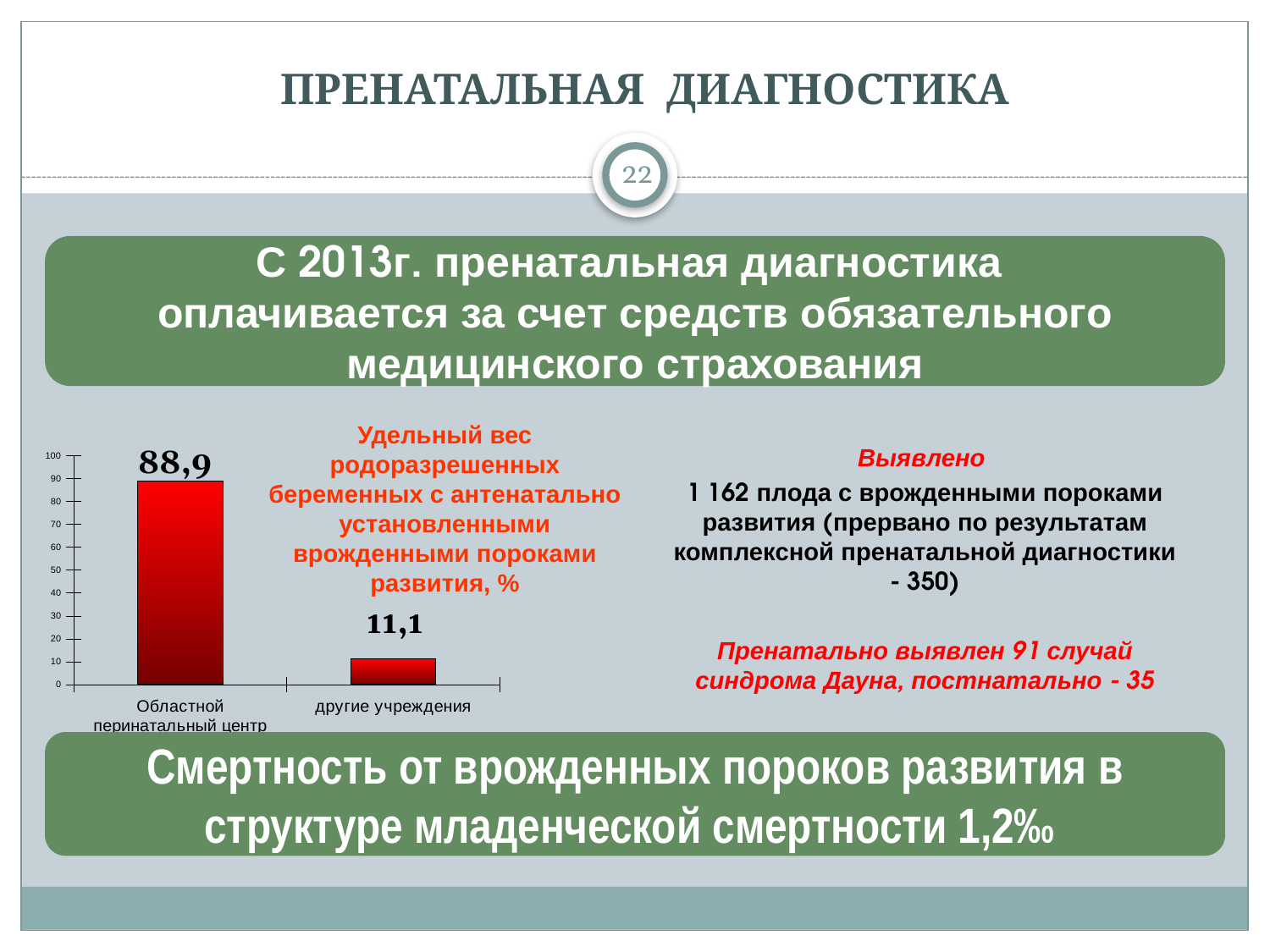

ПРЕНАТАЛЬНАЯ  ДИАГНОСТИКА
22
С 2013г. пренатальная диагностика
оплачивается за счет средств обязательного медицинского страхования
Удельный вес родоразрешенных беременных с антенатально установленными врожденными пороками развития, %
88,9

### Chart

| Category | ВПР |
|---|---|
| Областной перинатальный центр | 88.9 |
| другие учреждения | 11.1 |
Выявлено
1 162 плода с врожденными пороками развития (прервано по результатам комплексной пренатальной диагностики - 350)

Пренатально выявлен 91 случай синдрома Дауна, постнатально - 35
11,1
Смертность от врожденных пороков развития в структуре младенческой смертности 1,2‰